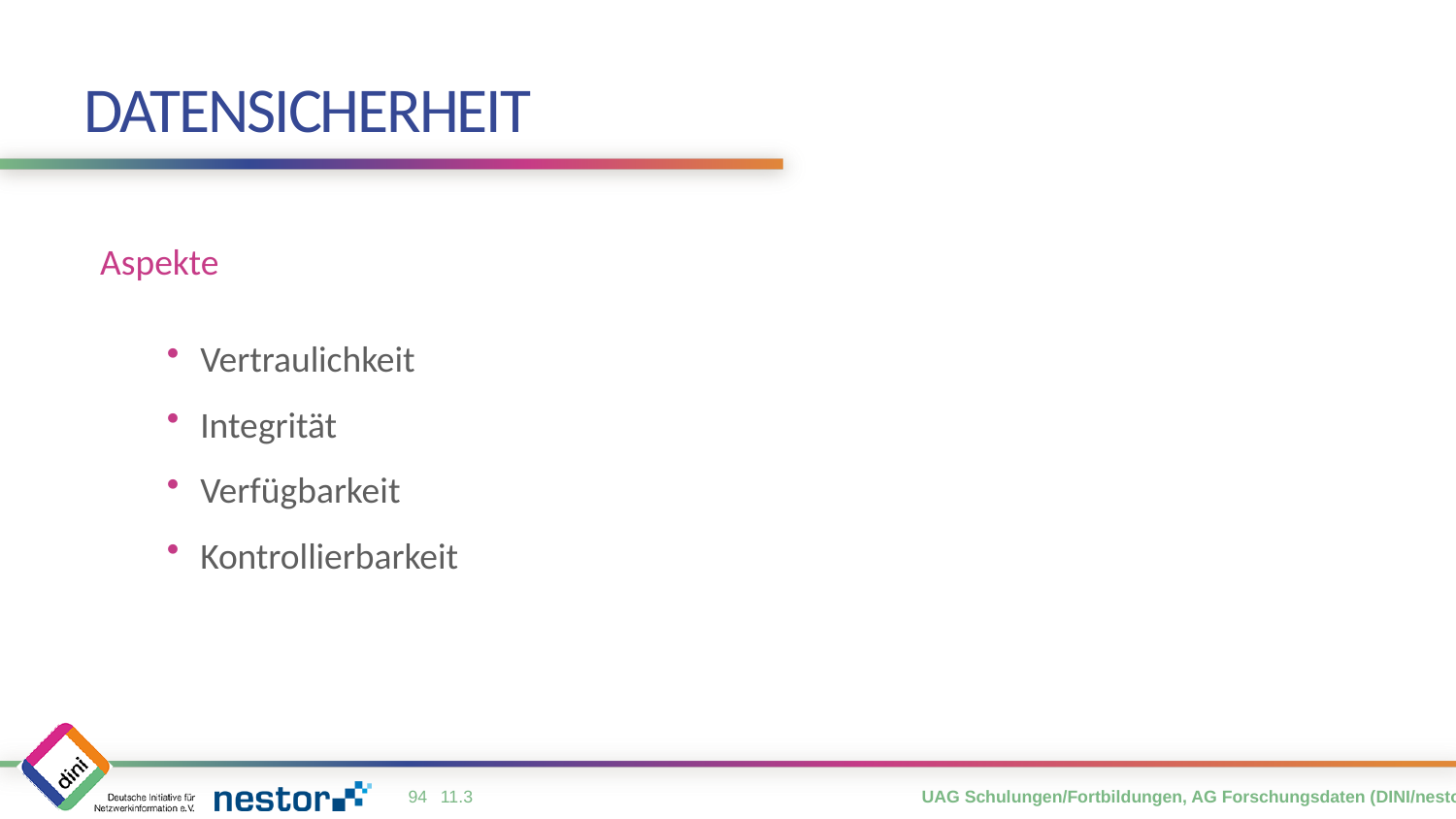

# Datensicherheit
Aspekte
Vertraulichkeit
Integrität
Verfügbarkeit
Kontrollierbarkeit
94
11.3